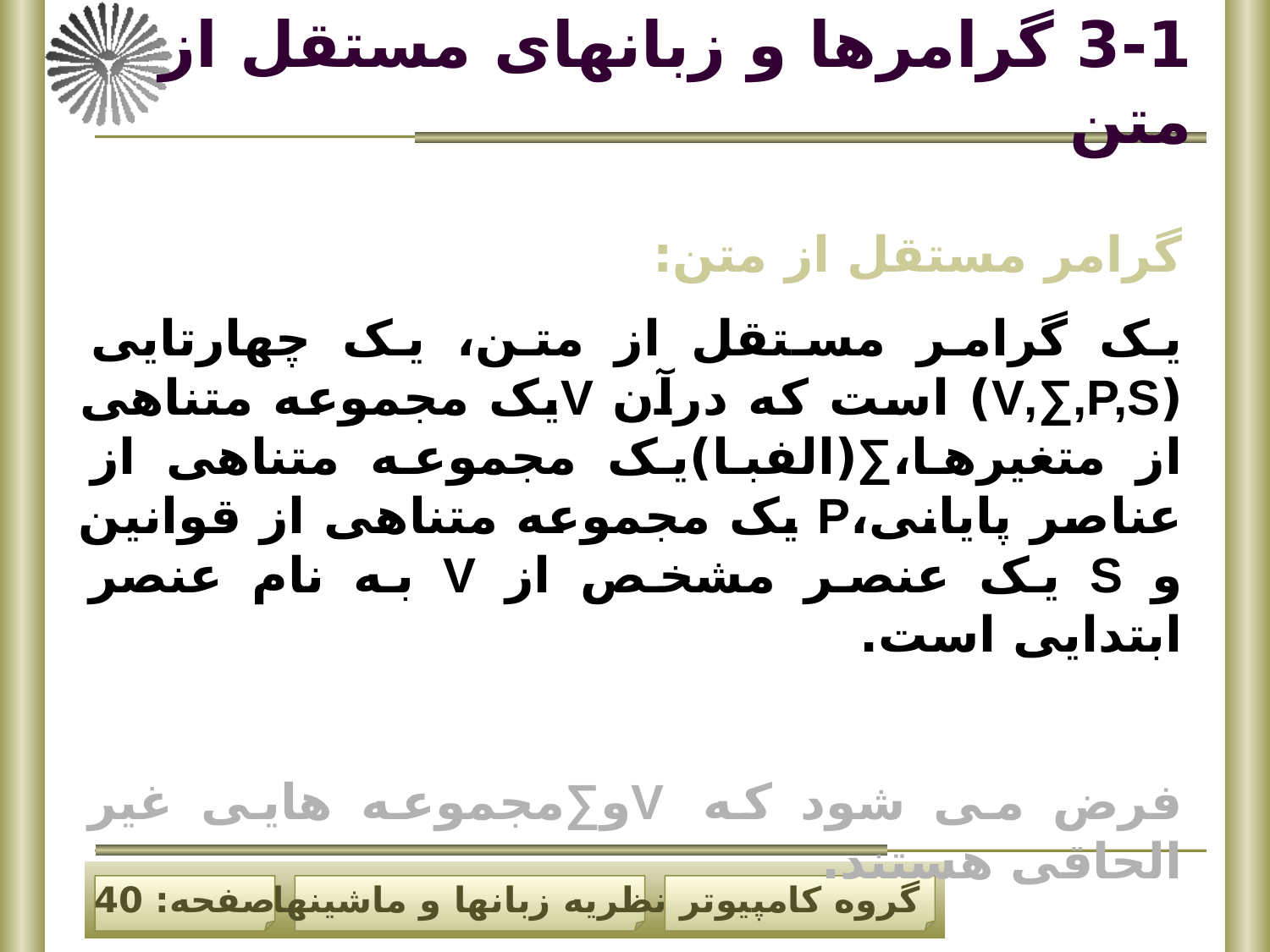

# 3-1 گرامرها و زبانهای مستقل از متن
گرامر مستقل از متن:
یک گرامر مستقل از متن، یک چهارتایی (V,∑,P,S) است که درآن Vیک مجموعه متناهی از متغیرها،∑(الفبا)یک مجموعه متناهی از عناصر پایانی،P یک مجموعه متناهی از قوانین و S یک عنصر مشخص از V به نام عنصر ابتدایی است.

فرض می شود که Vو∑مجموعه هایی غیر الحاقی هستند.